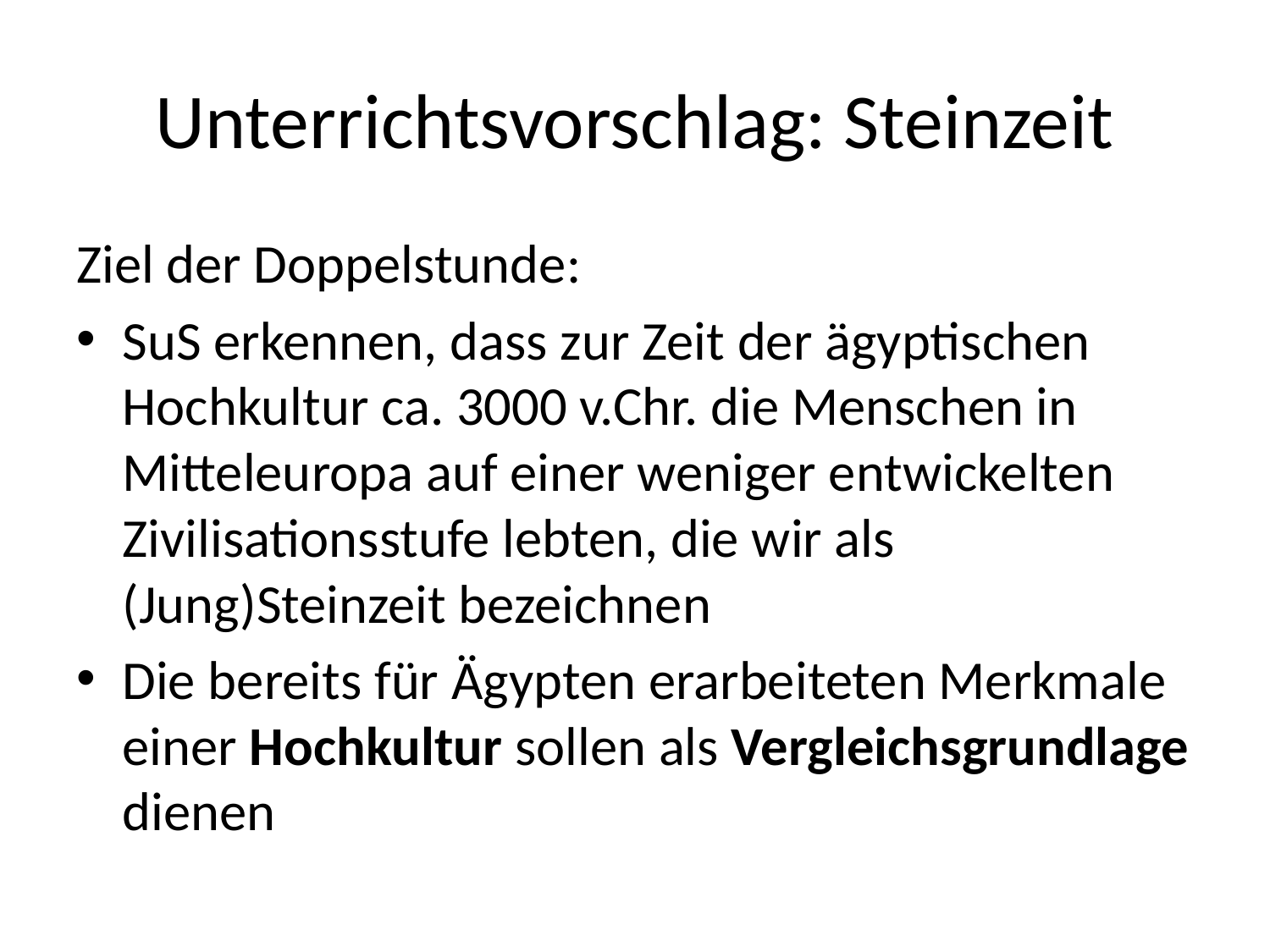

# Unterrichtsvorschlag: Steinzeit
Ziel der Doppelstunde:
SuS erkennen, dass zur Zeit der ägyptischen Hochkultur ca. 3000 v.Chr. die Menschen in Mitteleuropa auf einer weniger entwickelten Zivilisationsstufe lebten, die wir als (Jung)Steinzeit bezeichnen
Die bereits für Ägypten erarbeiteten Merkmale einer Hochkultur sollen als Vergleichsgrundlage dienen